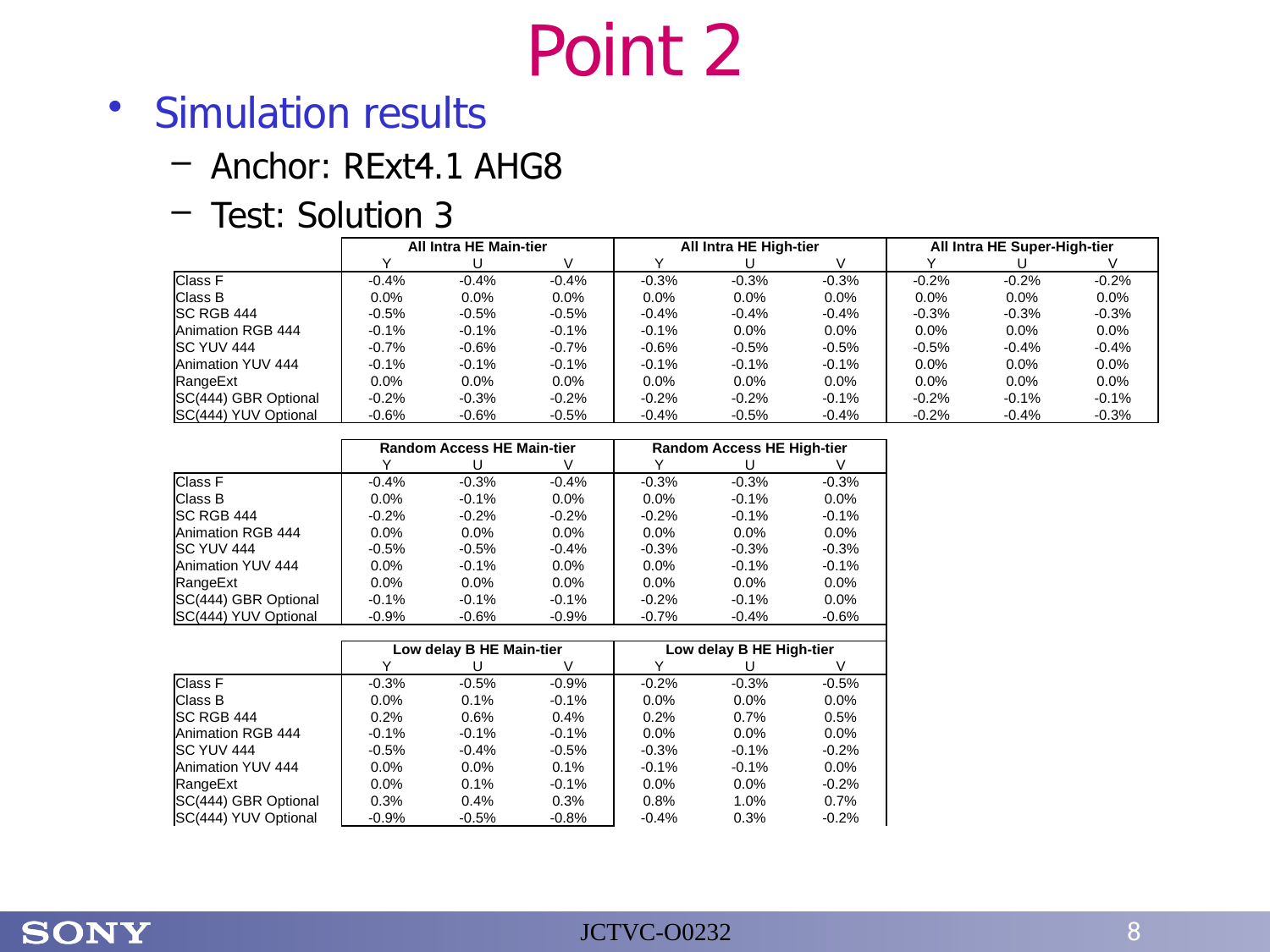

# Point 2
Simulation results
Anchor: RExt4.1 AHG8
Test: Solution 3
|  | All Intra HE Main-tier |  |  | All Intra HE High-tier |  |  | All Intra HE Super-High-tier |  |  |
| --- | --- | --- | --- | --- | --- | --- | --- | --- | --- |
|  | Y | U | V | Y | U | V | Y | U | V |
| Class F | -0.4% | -0.4% | -0.4% | -0.3% | -0.3% | -0.3% | -0.2% | -0.2% | -0.2% |
| Class B | 0.0% | 0.0% | 0.0% | 0.0% | 0.0% | 0.0% | 0.0% | 0.0% | 0.0% |
| SC RGB 444 | -0.5% | -0.5% | -0.5% | -0.4% | -0.4% | -0.4% | -0.3% | -0.3% | -0.3% |
| Animation RGB 444 | -0.1% | -0.1% | -0.1% | -0.1% | 0.0% | 0.0% | 0.0% | 0.0% | 0.0% |
| SC YUV 444 | -0.7% | -0.6% | -0.7% | -0.6% | -0.5% | -0.5% | -0.5% | -0.4% | -0.4% |
| Animation YUV 444 | -0.1% | -0.1% | -0.1% | -0.1% | -0.1% | -0.1% | 0.0% | 0.0% | 0.0% |
| RangeExt | 0.0% | 0.0% | 0.0% | 0.0% | 0.0% | 0.0% | 0.0% | 0.0% | 0.0% |
| SC(444) GBR Optional | -0.2% | -0.3% | -0.2% | -0.2% | -0.2% | -0.1% | -0.2% | -0.1% | -0.1% |
| SC(444) YUV Optional | -0.6% | -0.6% | -0.5% | -0.4% | -0.5% | -0.4% | -0.2% | -0.4% | -0.3% |
|  |  |  |  |  |  |  |  |  |  |
|  | Random Access HE Main-tier |  |  | Random Access HE High-tier |  |  |  |  |  |
|  | Y | U | V | Y | U | V |  |  |  |
| Class F | -0.4% | -0.3% | -0.4% | -0.3% | -0.3% | -0.3% |  |  |  |
| Class B | 0.0% | -0.1% | 0.0% | 0.0% | -0.1% | 0.0% |  |  |  |
| SC RGB 444 | -0.2% | -0.2% | -0.2% | -0.2% | -0.1% | -0.1% |  |  |  |
| Animation RGB 444 | 0.0% | 0.0% | 0.0% | 0.0% | 0.0% | 0.0% |  |  |  |
| SC YUV 444 | -0.5% | -0.5% | -0.4% | -0.3% | -0.3% | -0.3% |  |  |  |
| Animation YUV 444 | 0.0% | -0.1% | 0.0% | 0.0% | -0.1% | -0.1% |  |  |  |
| RangeExt | 0.0% | 0.0% | 0.0% | 0.0% | 0.0% | 0.0% |  |  |  |
| SC(444) GBR Optional | -0.1% | -0.1% | -0.1% | -0.2% | -0.1% | 0.0% |  |  |  |
| SC(444) YUV Optional | -0.9% | -0.6% | -0.9% | -0.7% | -0.4% | -0.6% |  |  |  |
|  |  |  |  |  |  |  |  |  |  |
|  | Low delay B HE Main-tier |  |  | Low delay B HE High-tier |  |  |  |  |  |
|  | Y | U | V | Y | U | V |  |  |  |
| Class F | -0.3% | -0.5% | -0.9% | -0.2% | -0.3% | -0.5% |  |  |  |
| Class B | 0.0% | 0.1% | -0.1% | 0.0% | 0.0% | 0.0% |  |  |  |
| SC RGB 444 | 0.2% | 0.6% | 0.4% | 0.2% | 0.7% | 0.5% |  |  |  |
| Animation RGB 444 | -0.1% | -0.1% | -0.1% | 0.0% | 0.0% | 0.0% |  |  |  |
| SC YUV 444 | -0.5% | -0.4% | -0.5% | -0.3% | -0.1% | -0.2% |  |  |  |
| Animation YUV 444 | 0.0% | 0.0% | 0.1% | -0.1% | -0.1% | 0.0% |  |  |  |
| RangeExt | 0.0% | 0.1% | -0.1% | 0.0% | 0.0% | -0.2% |  |  |  |
| SC(444) GBR Optional | 0.3% | 0.4% | 0.3% | 0.8% | 1.0% | 0.7% |  |  |  |
| SC(444) YUV Optional | -0.9% | -0.5% | -0.8% | -0.4% | 0.3% | -0.2% |  |  |  |
JCTVC-O0232
8